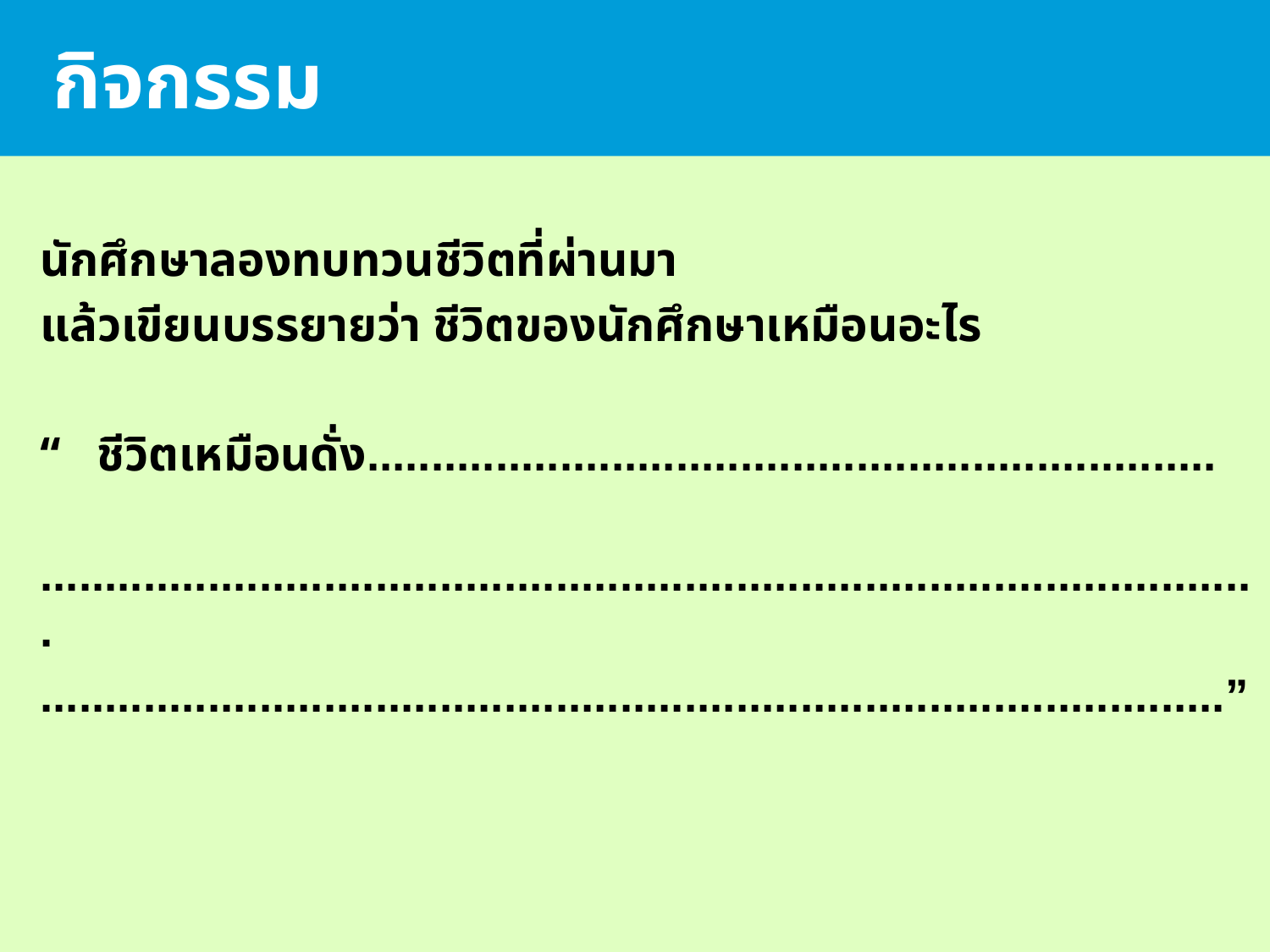

กิจกรรม
		นักศึกษาลองทบทวนชีวิตที่ผ่านมา
		แล้วเขียนบรรยายว่า ชีวิตของนักศึกษาเหมือนอะไร

		“   ชีวิตเหมือนดั่ง..................................................................
		...............................................................................................
		............................................................................................”